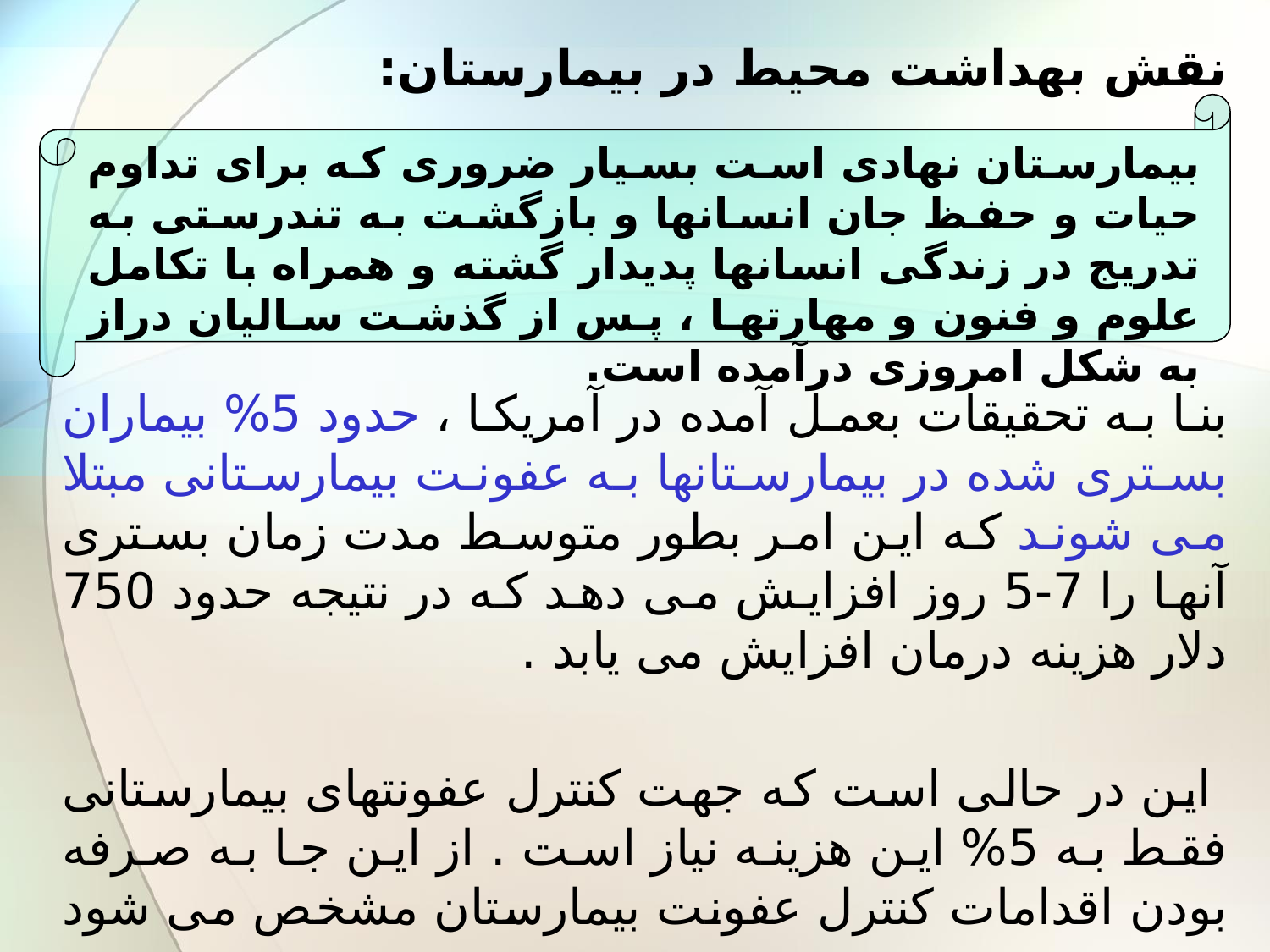

نقش بهداشت محیط در بیمارستان:

بنا به تحقیقات بعمل آمده در آمریکا ،‌ حدود 5% بیماران بستری شده در بیمارستانها به عفونت بیمارستانی مبتلا می شوند که این امر بطور متوسط مدت زمان بستری آنها را 7-5 روز افزایش می دهد که در نتیجه حدود 750 دلار هزینه درمان افزایش می یابد .

 این در حالی است که جهت کنترل عفونتهای بیمارستانی فقط به 5% این هزینه نیاز است . از این جا به صرفه بودن اقدامات کنترل عفونت بیمارستان مشخص می شود .

بیمارستان نهادی است بسیار ضروری که برای تداوم حیات و حفظ جان انسانها و بازگشت به تندرستی به تدریج در زندگی انسانها پدیدار گشته و همراه با تکامل علوم و فنون و مهارتها ، پس از گذشت سالیان دراز به شکل امروزی درآمده است.